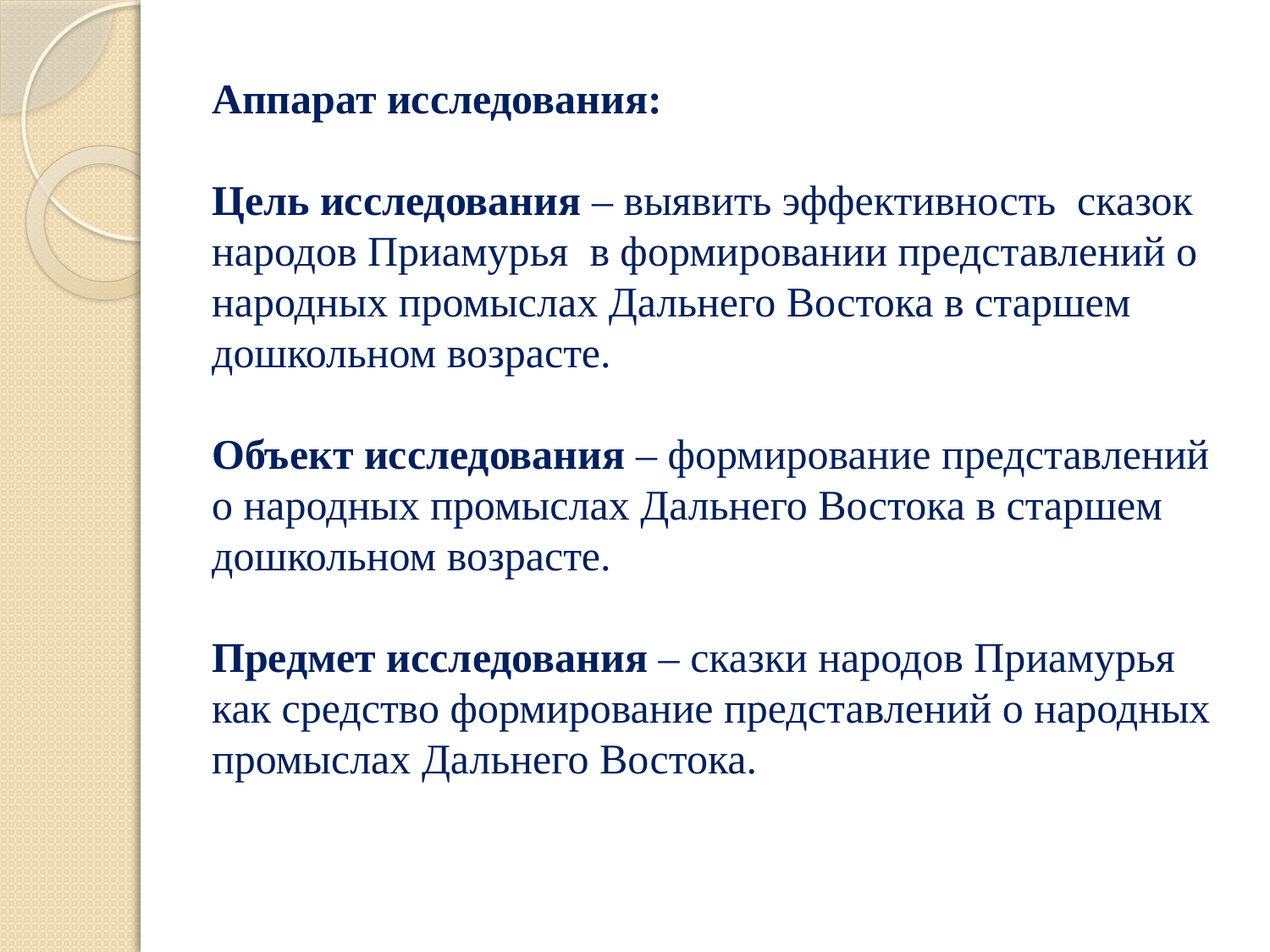

# Аппарат исследования: Цель исследования – выявить эффективность  сказок народов Приамурья  в формировании представлений о народных промыслах Дальнего Востока в старшем дошкольном возрасте. Объект исследования – формирование представлений о народных промыслах Дальнего Востока в старшем дошкольном возрасте. Предмет исследования – сказки народов Приамурья как средство формирование представлений о народных промыслах Дальнего Востока.